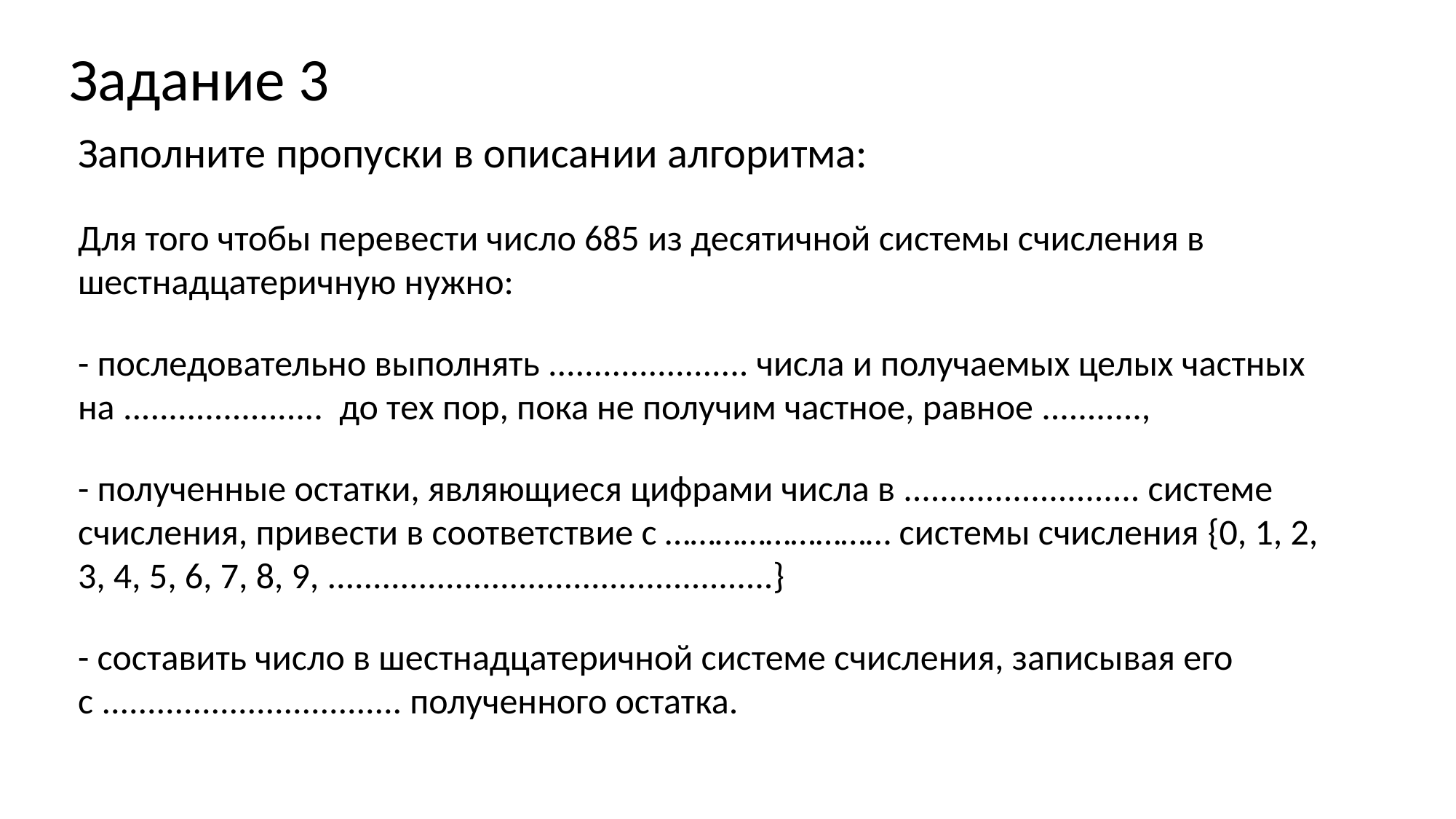

# Задание 3
Заполните пропуски в описании алгоритма:
Для того чтобы перевести число 685 из десятичной системы счисления в шестнадцатеричную нужно:
- последовательно выполнять ...................... числа и получаемых целых частных на ......................  до тех пор, пока не получим частное, равное ...........,
- полученные остатки, являющиеся цифрами числа в .......................... системе счисления, привести в соответствие с ……………………… системы счисления {0, 1, 2, 3, 4, 5, 6, 7, 8, 9, .................................................}
- составить число в шестнадцатеричной системе счисления, записывая его с ................................. полученного остатка.